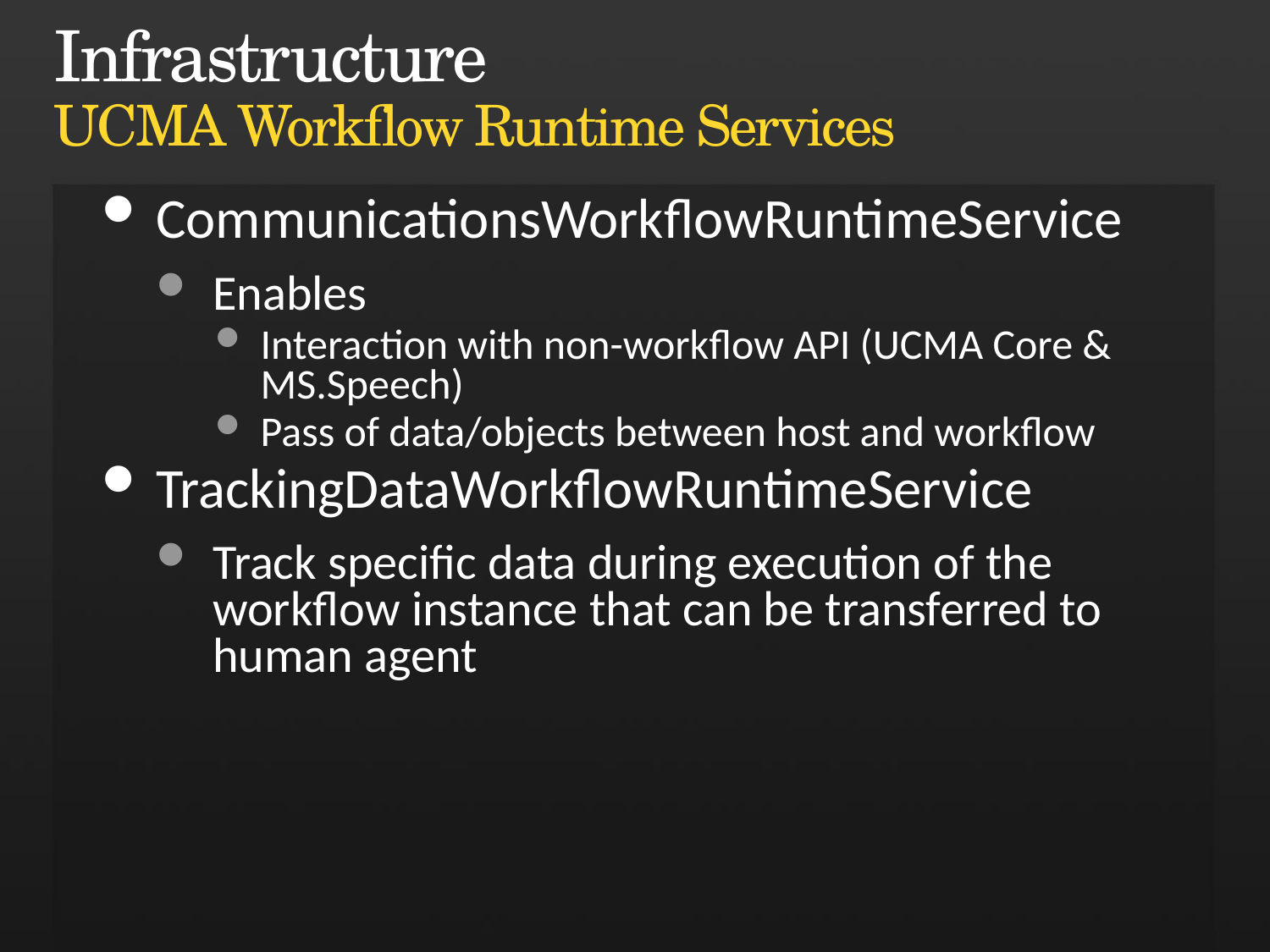

# Infrastructure UCMA Workflow Runtime Services
CommunicationsWorkflowRuntimeService
Enables
Interaction with non-workflow API (UCMA Core & MS.Speech)
Pass of data/objects between host and workflow
TrackingDataWorkflowRuntimeService
Track specific data during execution of the workflow instance that can be transferred to human agent